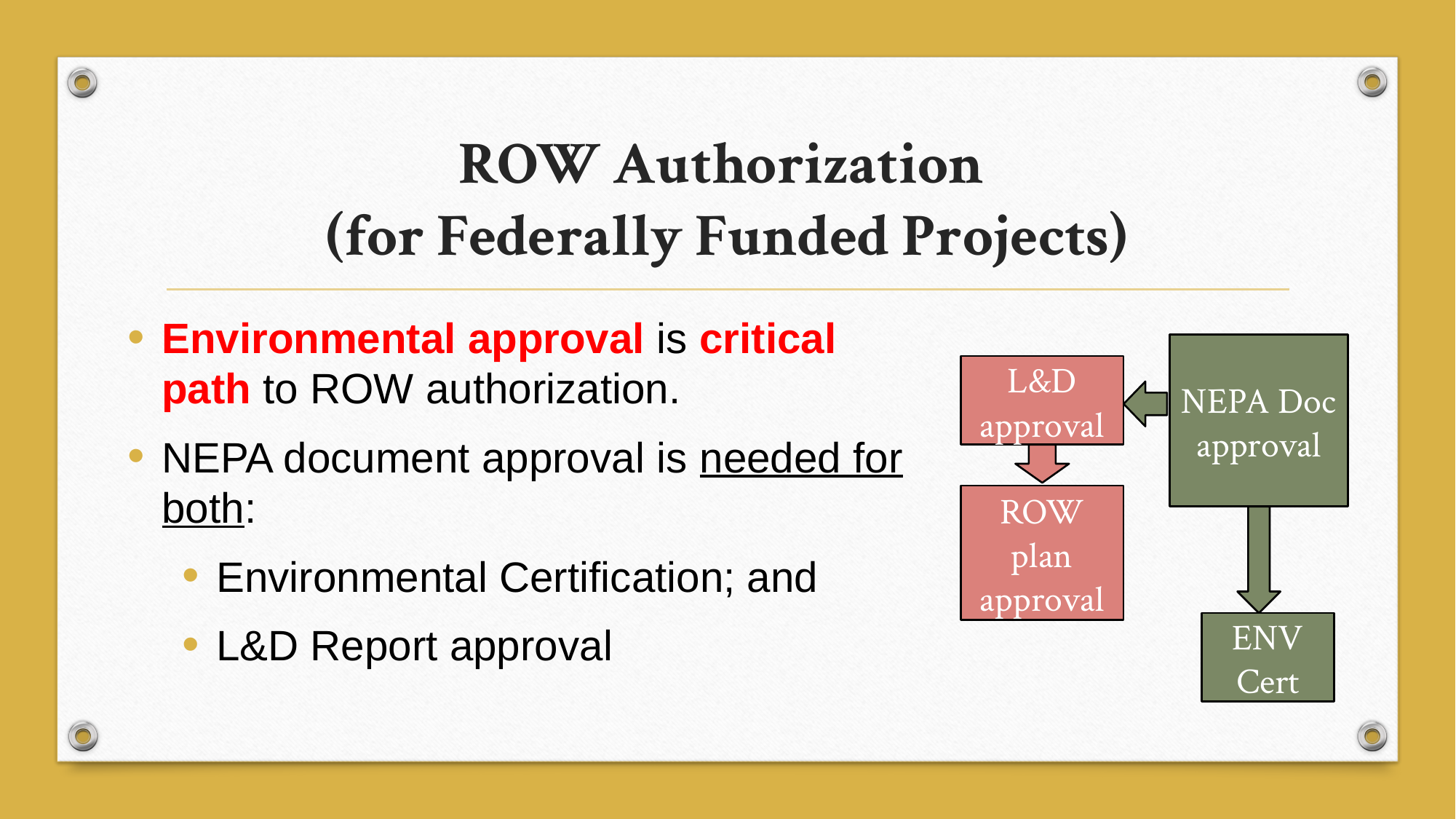

# ROW Authorization (for Federally Funded Projects)
Environmental approval is critical path to ROW authorization.
NEPA document approval is needed for both:
Environmental Certification; and
L&D Report approval

NEPA Doc
approval
L&D approval

ROW plan approval

ENV Cert